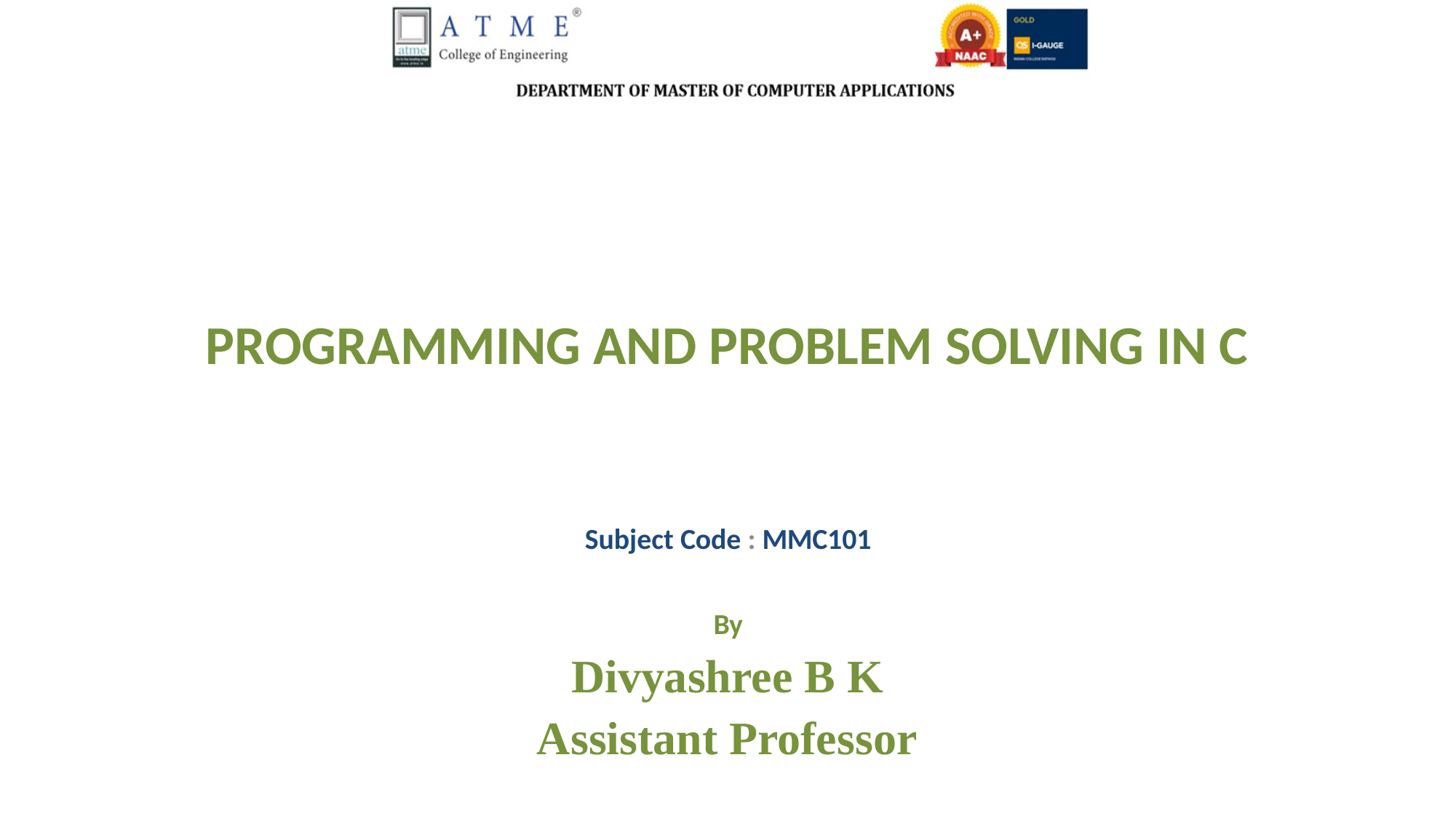

# PROGRAMMING AND PROBLEM SOLVING IN C

Subject Code : MMC101

By
Divyashree B K
Assistant Professor